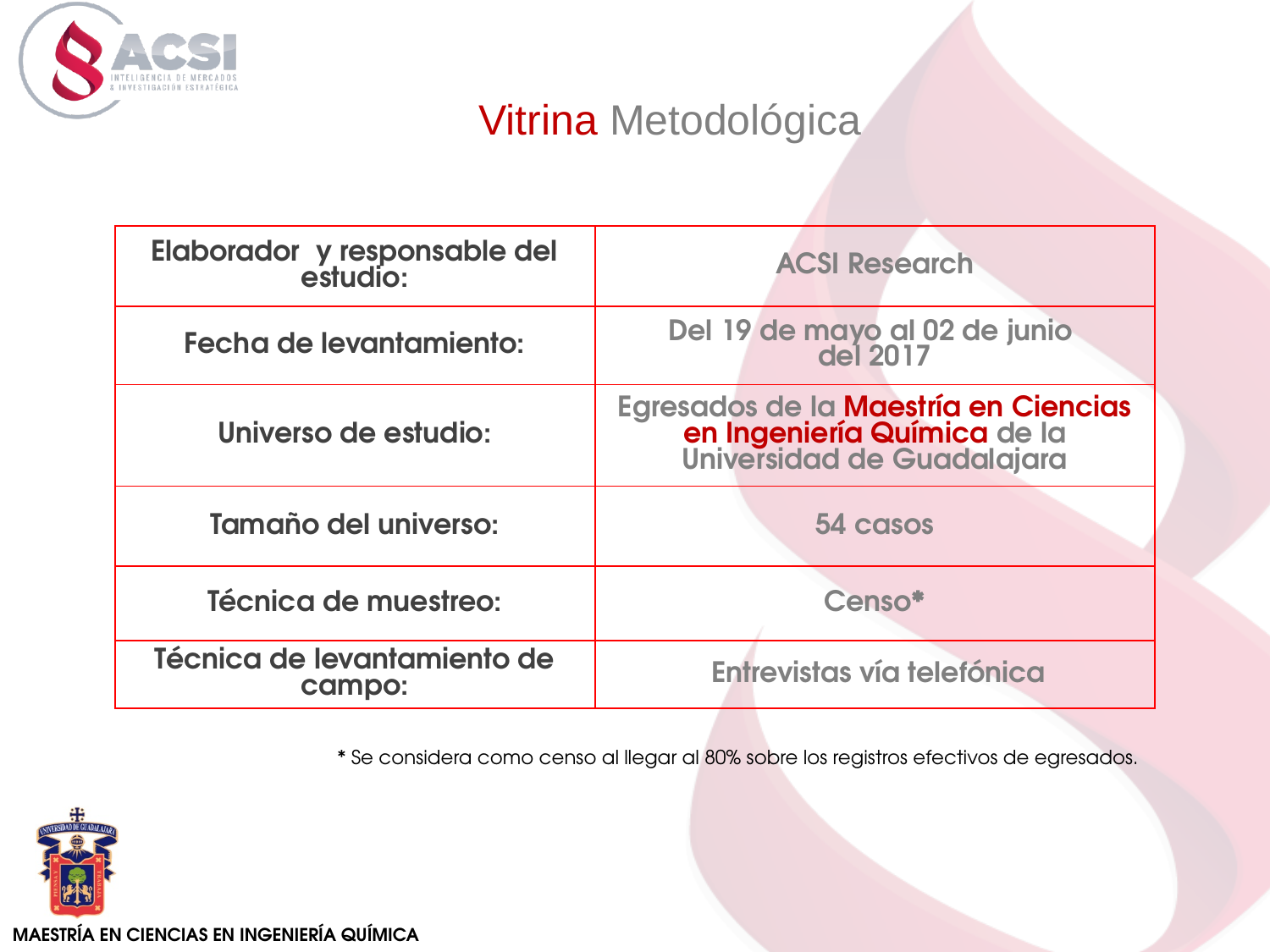

Vitrina Metodológica
| Elaborador y responsable del estudio: | ACSI Research |
| --- | --- |
| Fecha de levantamiento: | Del 19 de mayo al 02 de junio del 2017 |
| Universo de estudio: | Egresados de la Maestría en Ciencias en Ingeniería Química de la Universidad de Guadalajara |
| Tamaño del universo: | 54 casos |
| Técnica de muestreo: | Censo\* |
| Técnica de levantamiento de campo: | Entrevistas vía telefónica |
* Se considera como censo al llegar al 80% sobre los registros efectivos de egresados.